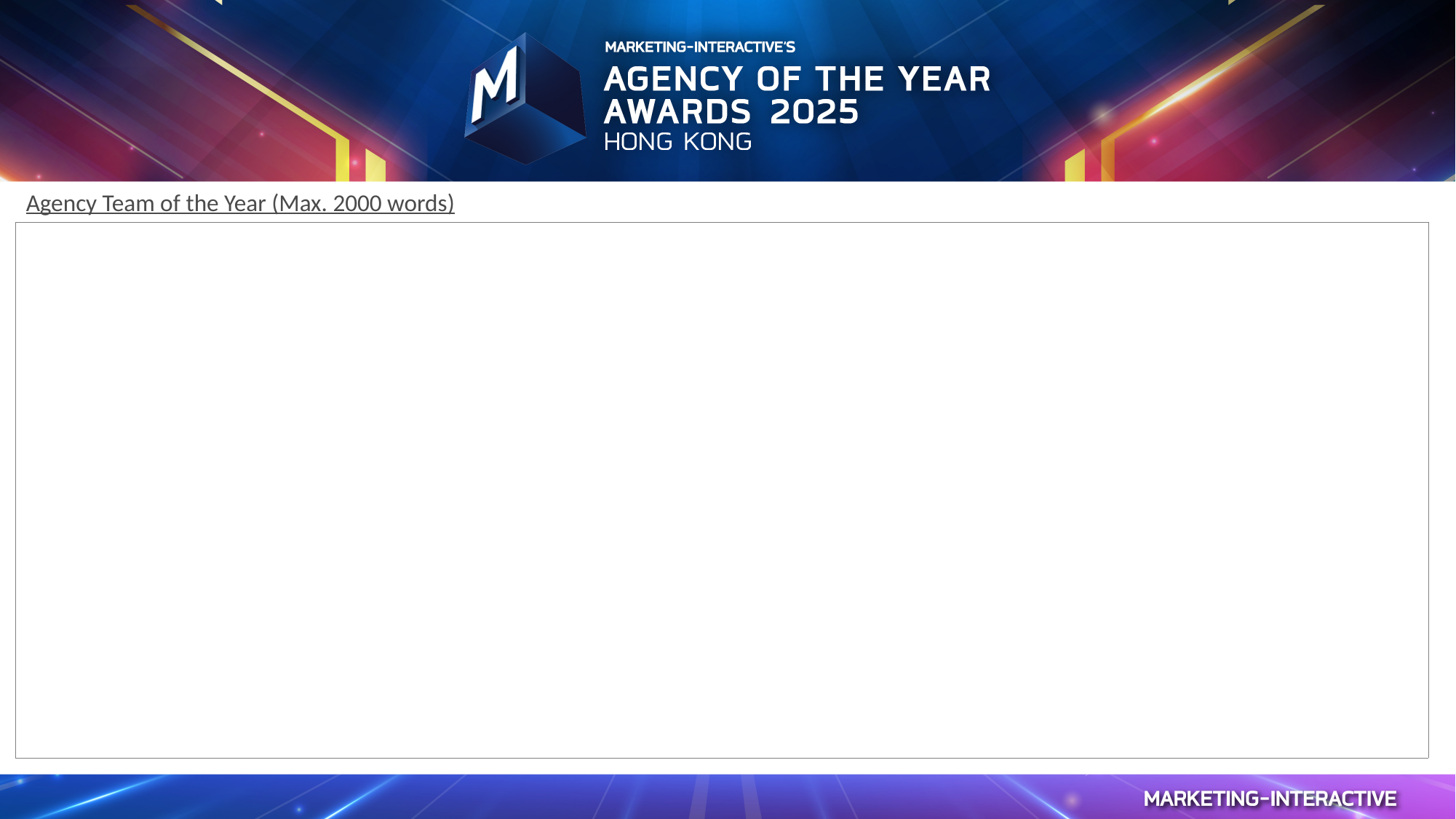

Agency Team of the Year (Max. 2000 words)
|  |
| --- |
Entry Details
v